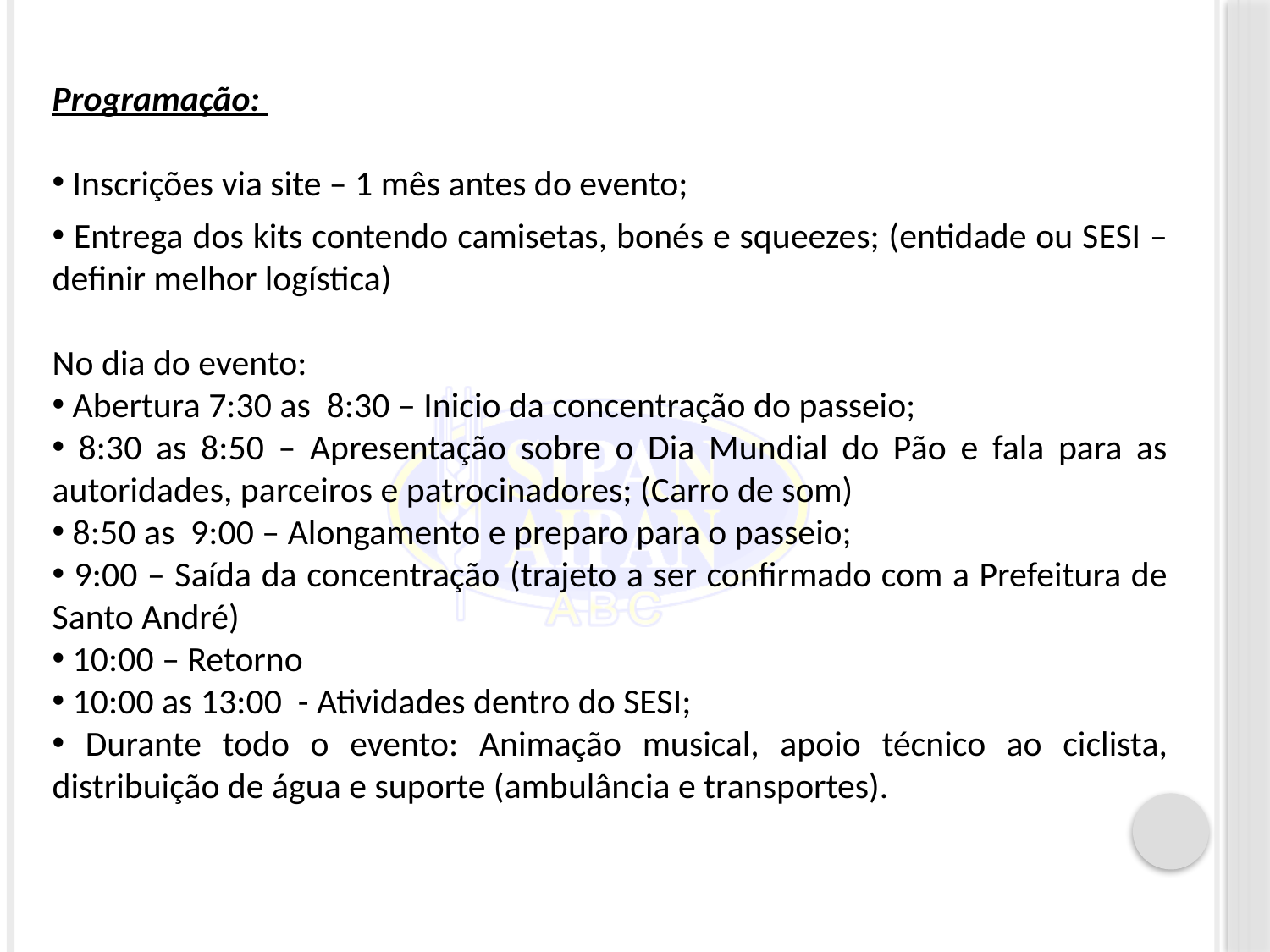

Programação:

 Inscrições via site – 1 mês antes do evento;

 Entrega dos kits contendo camisetas, bonés e squeezes; (entidade ou SESI – definir melhor logística)

No dia do evento:
 Abertura 7:30 as  8:30 – Inicio da concentração do passeio;
 8:30 as 8:50 – Apresentação sobre o Dia Mundial do Pão e fala para as autoridades, parceiros e patrocinadores; (Carro de som)
 8:50 as  9:00 – Alongamento e preparo para o passeio;
 9:00 – Saída da concentração (trajeto a ser confirmado com a Prefeitura de Santo André)
 10:00 – Retorno
 10:00 as 13:00  - Atividades dentro do SESI;
 Durante todo o evento: Animação musical, apoio técnico ao ciclista, distribuição de água e suporte (ambulância e transportes).